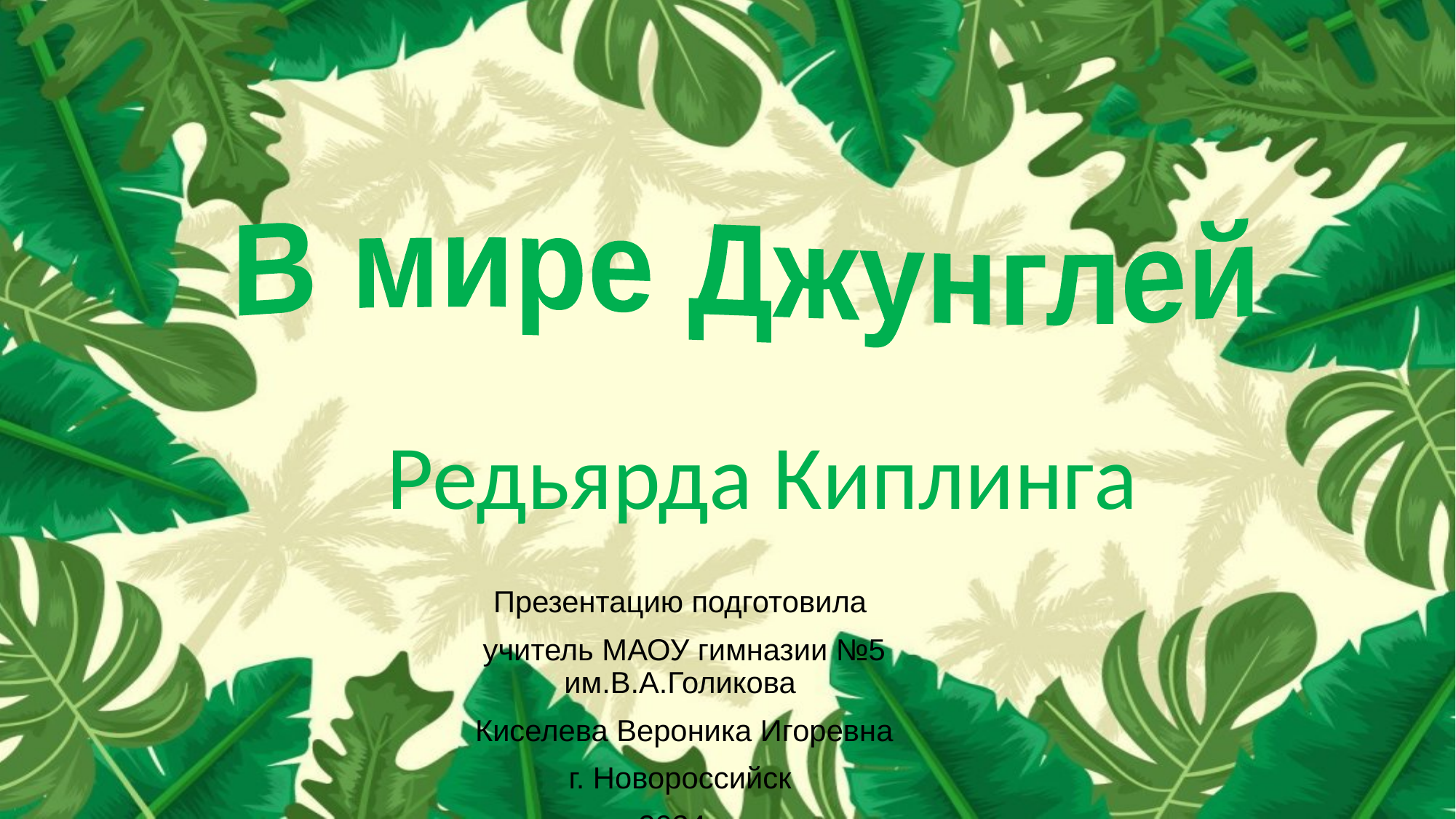

В мире Джунглей
# Редьярда Киплинга
Презентацию подготовила
учитель МАОУ гимназии №5 им.В.А.Голикова
Киселева Вероника Игоревна
г. Новороссийск
2024 г.